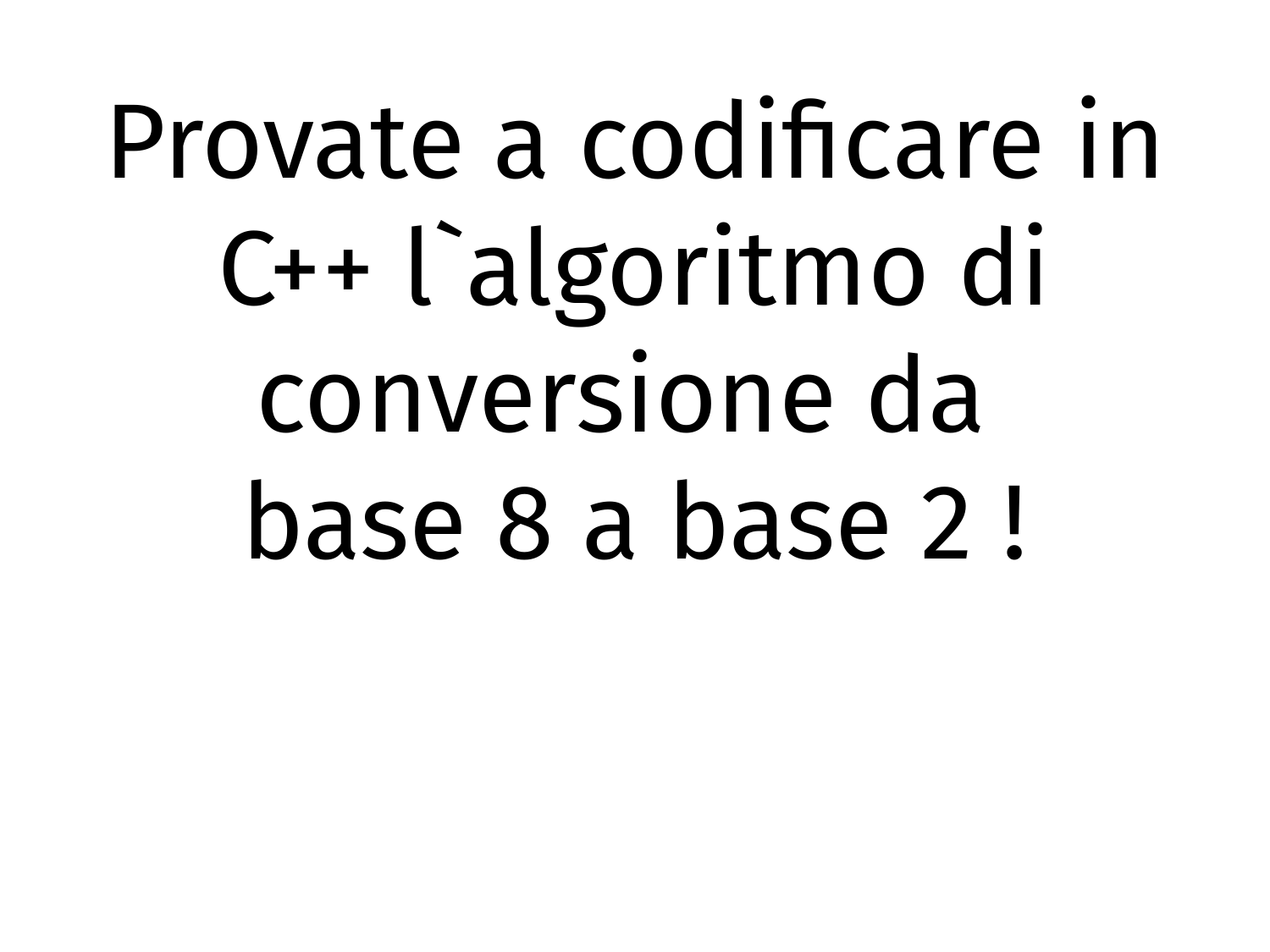

Provate a codificare in
C++ l`algoritmo di conversione da
base 8 a base 2 !